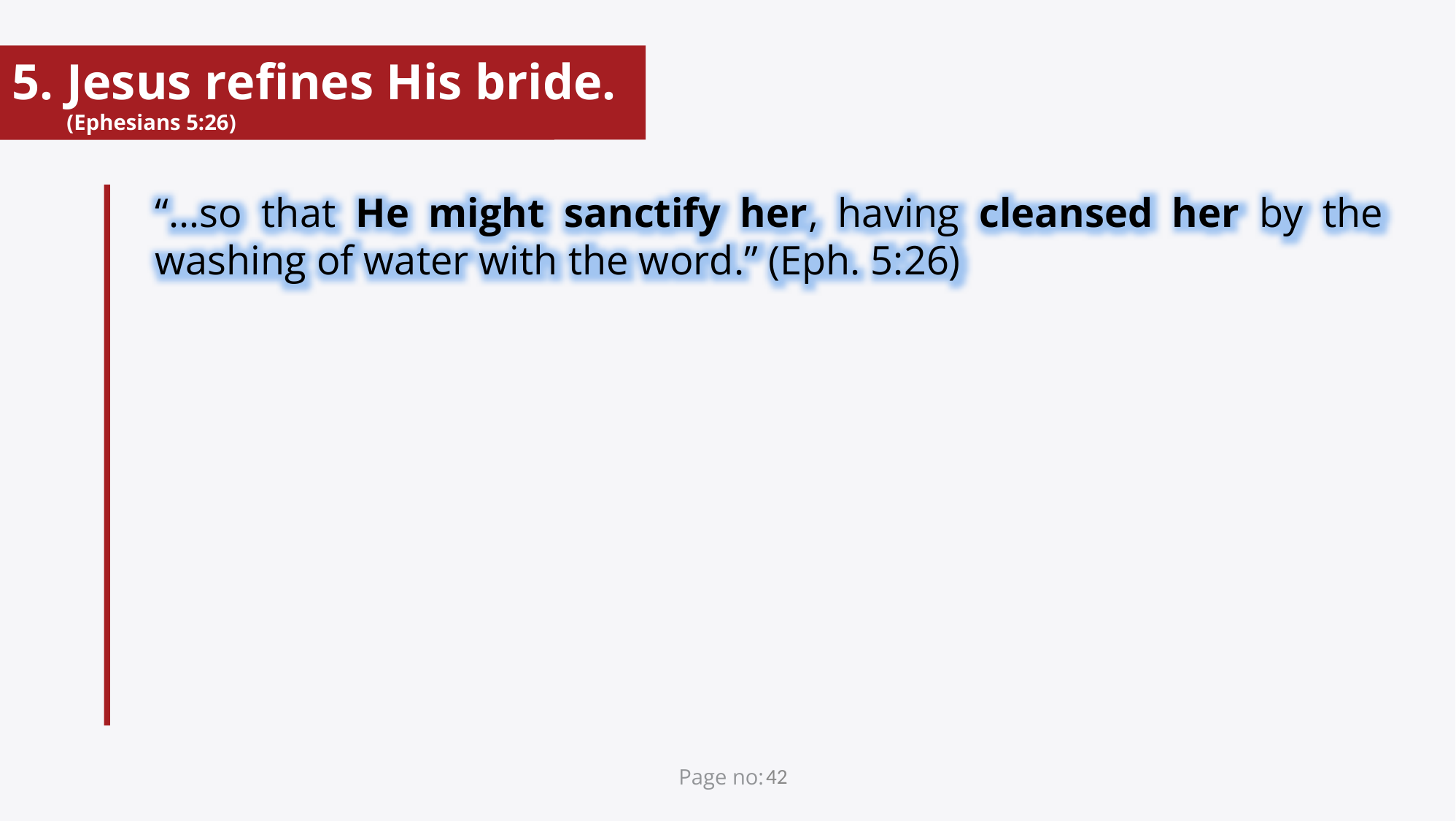

Jesus refines His bride. (Ephesians 5:26)

“…so that He might sanctify her, having cleansed her by the washing of water with the word.” (Eph. 5:26)